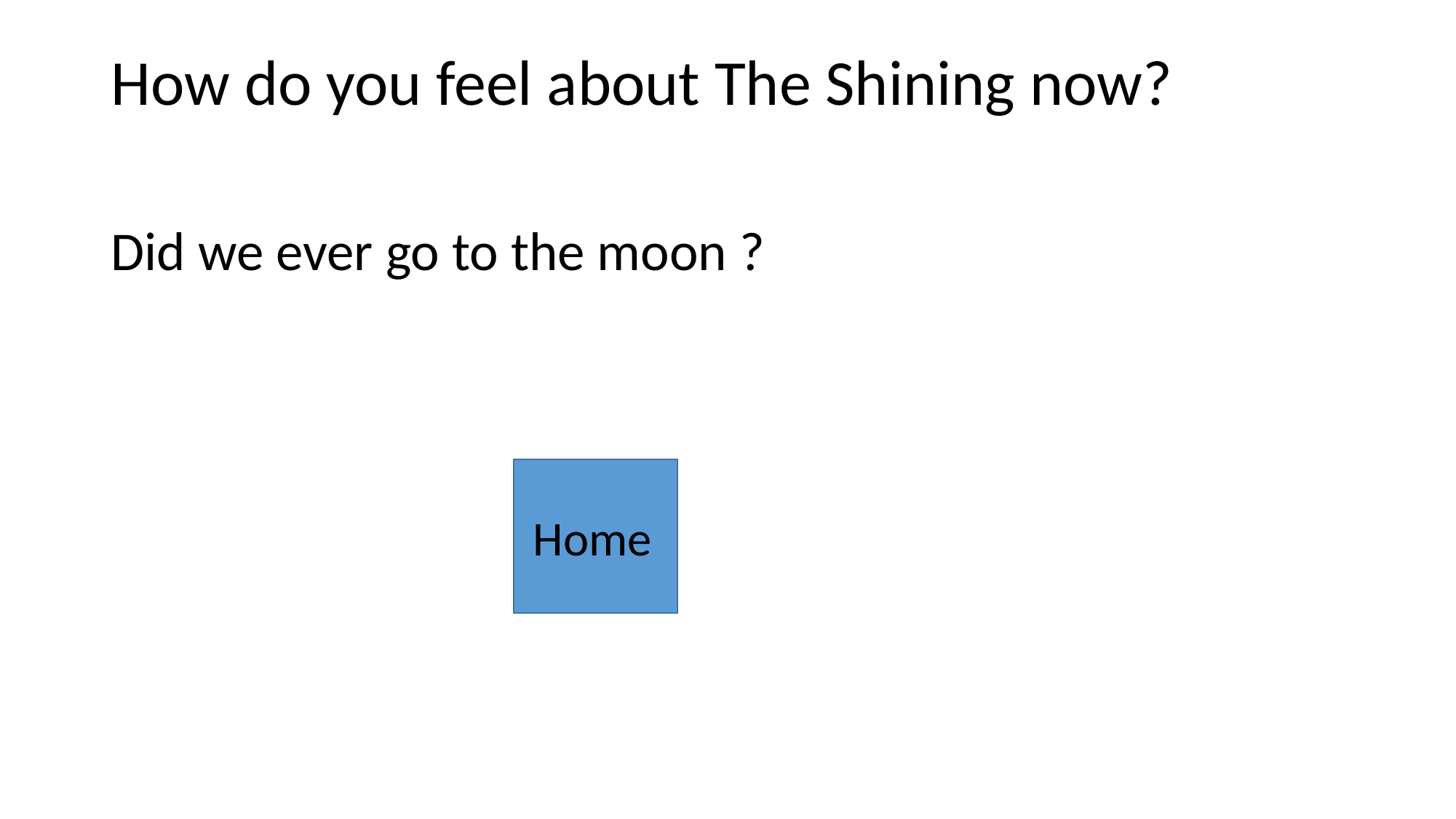

# How do you feel about The Shining now?
Did we ever go to the moon ?

Home